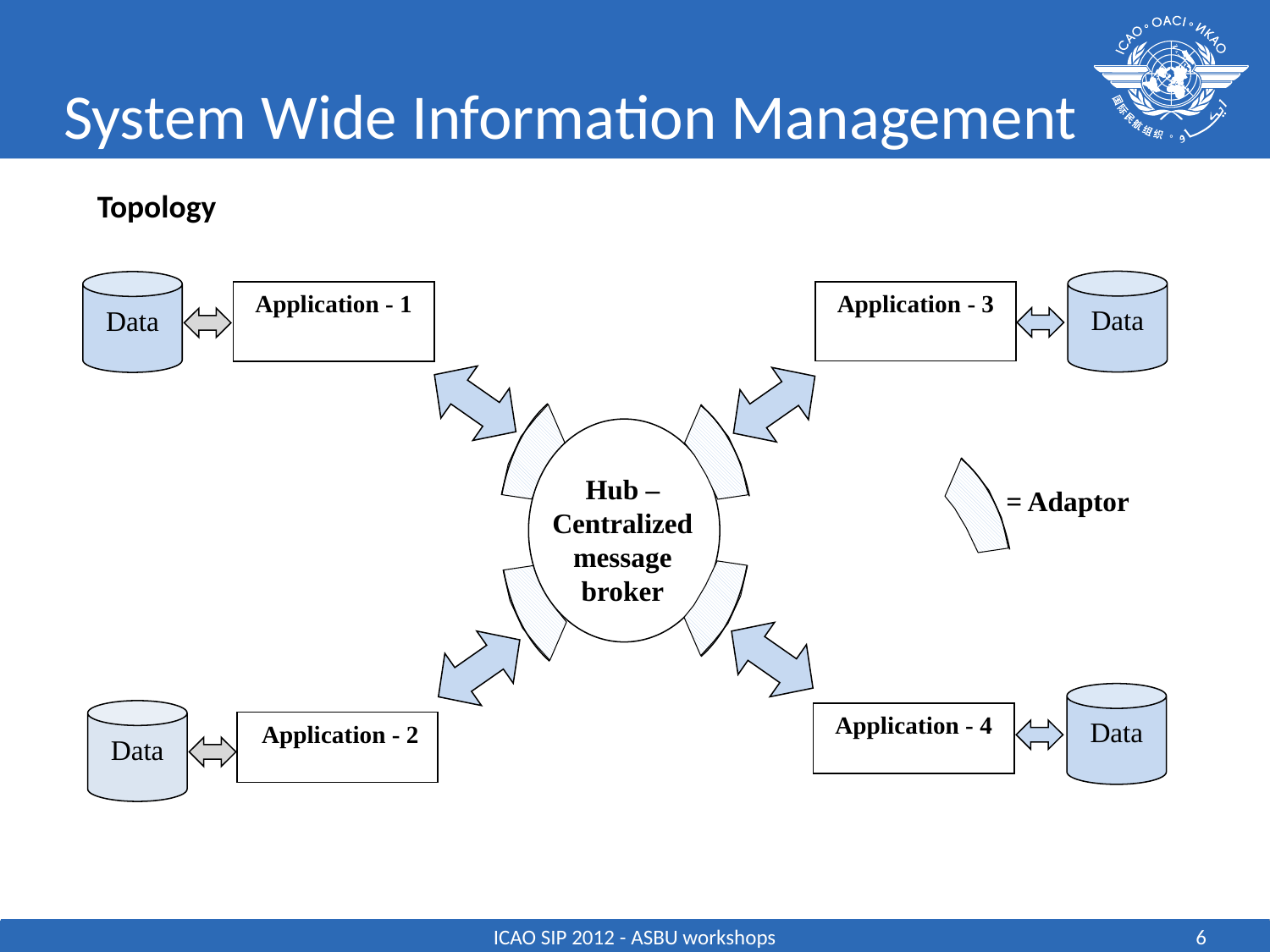

# System Wide Information Management

Topology

Data

Data

Application - 3
Application - 1

Hub – Centralized message broker

= Adaptor

Data

Data

Application - 4
 Application - 2

ICAO SIP 2012 - ASBU workshops
6